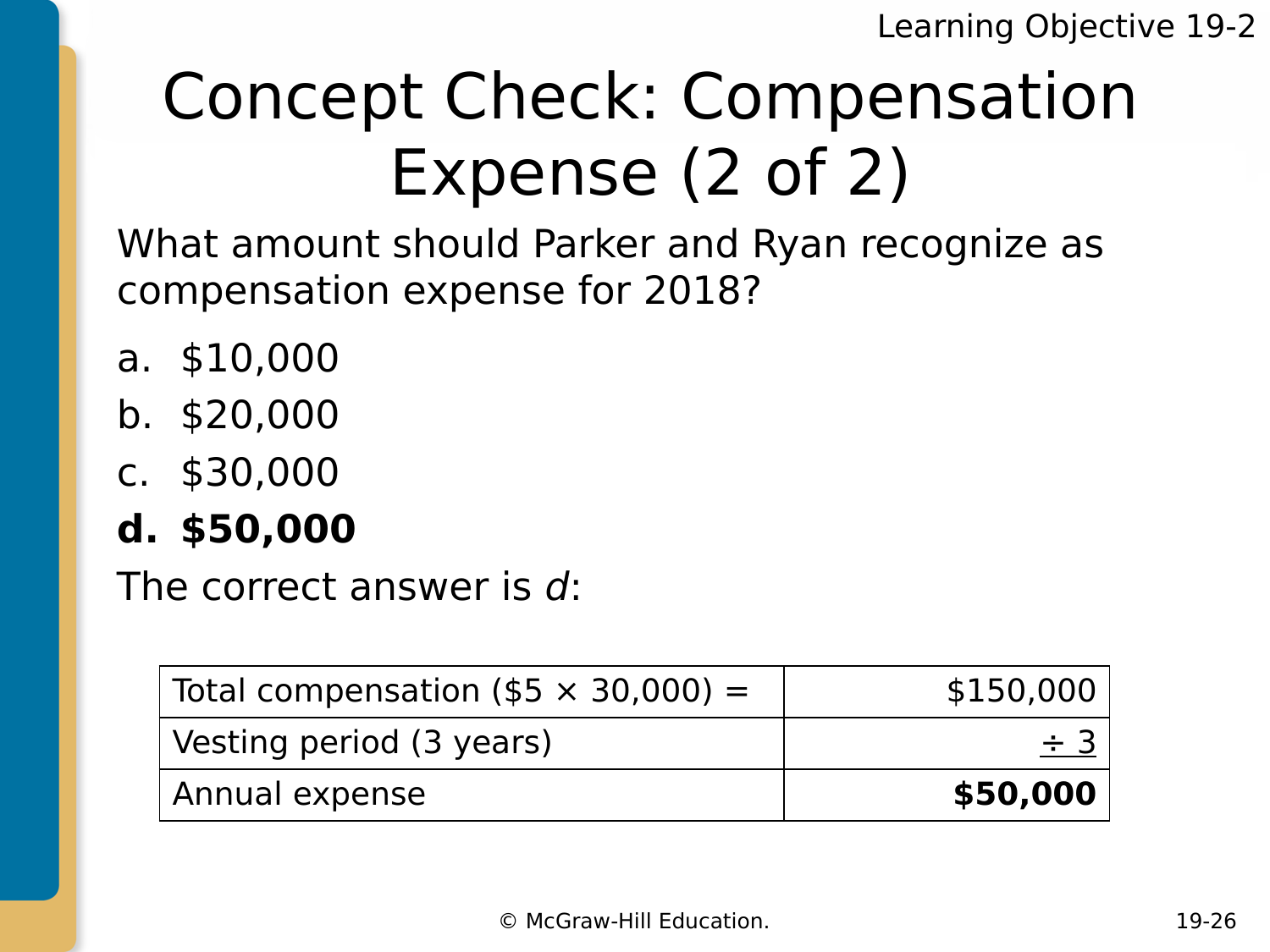

Learning Objective 19-2
# Concept Check: Compensation Expense (2 of 2)
What amount should Parker and Ryan recognize as compensation expense for 2018?
$10,000
$20,000
$30,000
$50,000
The correct answer is d:
| Total compensation ($5 × 30,000) = | $150,000 |
| --- | --- |
| Vesting period (3 years) | ÷ 3 |
| Annual expense | $50,000 |